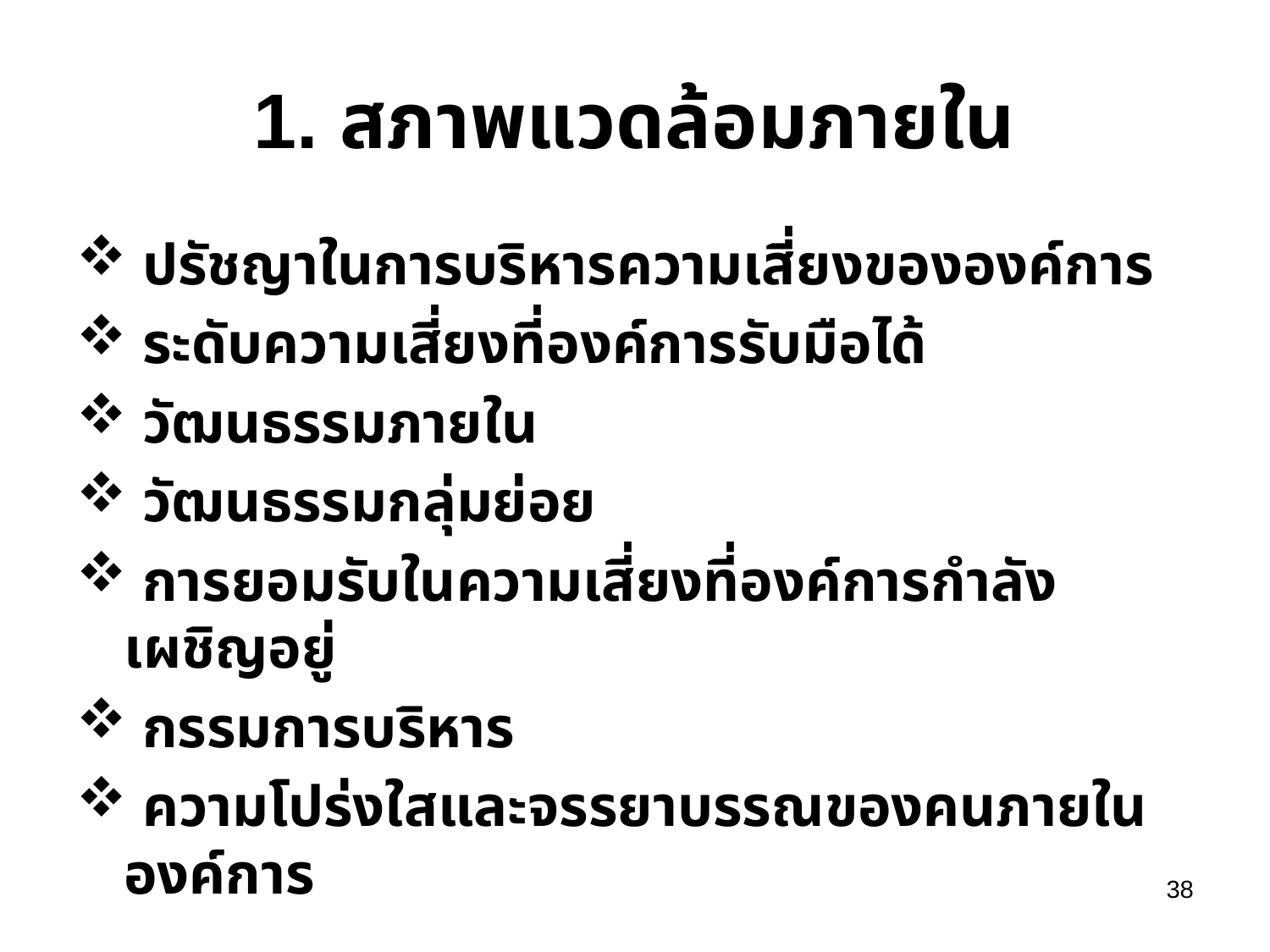

# 1. สภาพแวดล้อมภายใน
 ปรัชญาในการบริหารความเสี่ยงขององค์การ
 ระดับความเสี่ยงที่องค์การรับมือได้
 วัฒนธรรมภายใน
 วัฒนธรรมกลุ่มย่อย
 การยอมรับในความเสี่ยงที่องค์การกำลังเผชิญอยู่
 กรรมการบริหาร
 ความโปร่งใสและจรรยาบรรณของคนภายในองค์การ
38